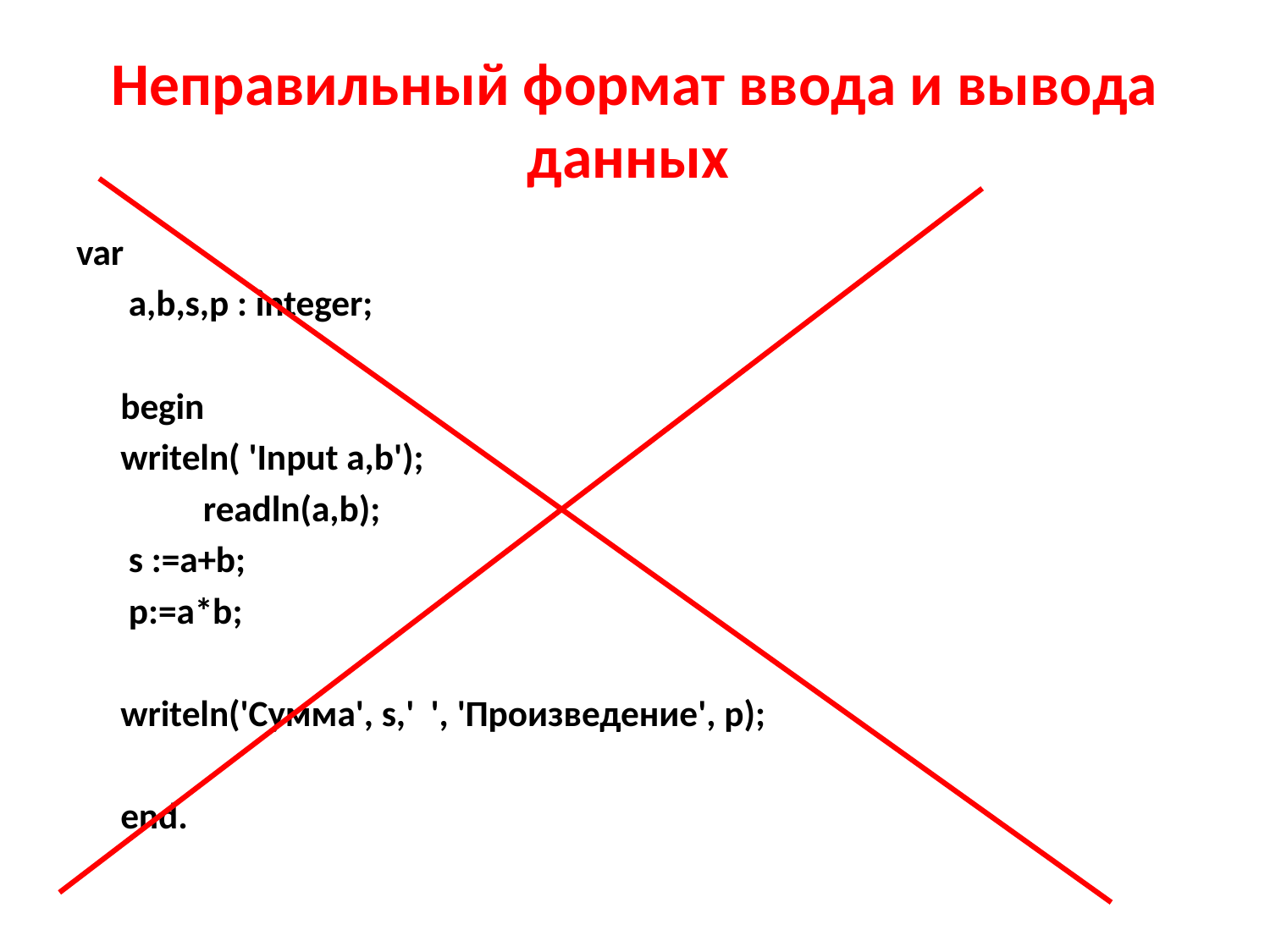

# Неправильный формат ввода и вывода данных
var
	 a,b,s,p : integer;

	begin
		writeln( 'Input a,b');
	    	readln(a,b);
		 s :=a+b;
		 p:=a*b;

		writeln('Сумма', s,'  ', 'Произведение', p);

	end.